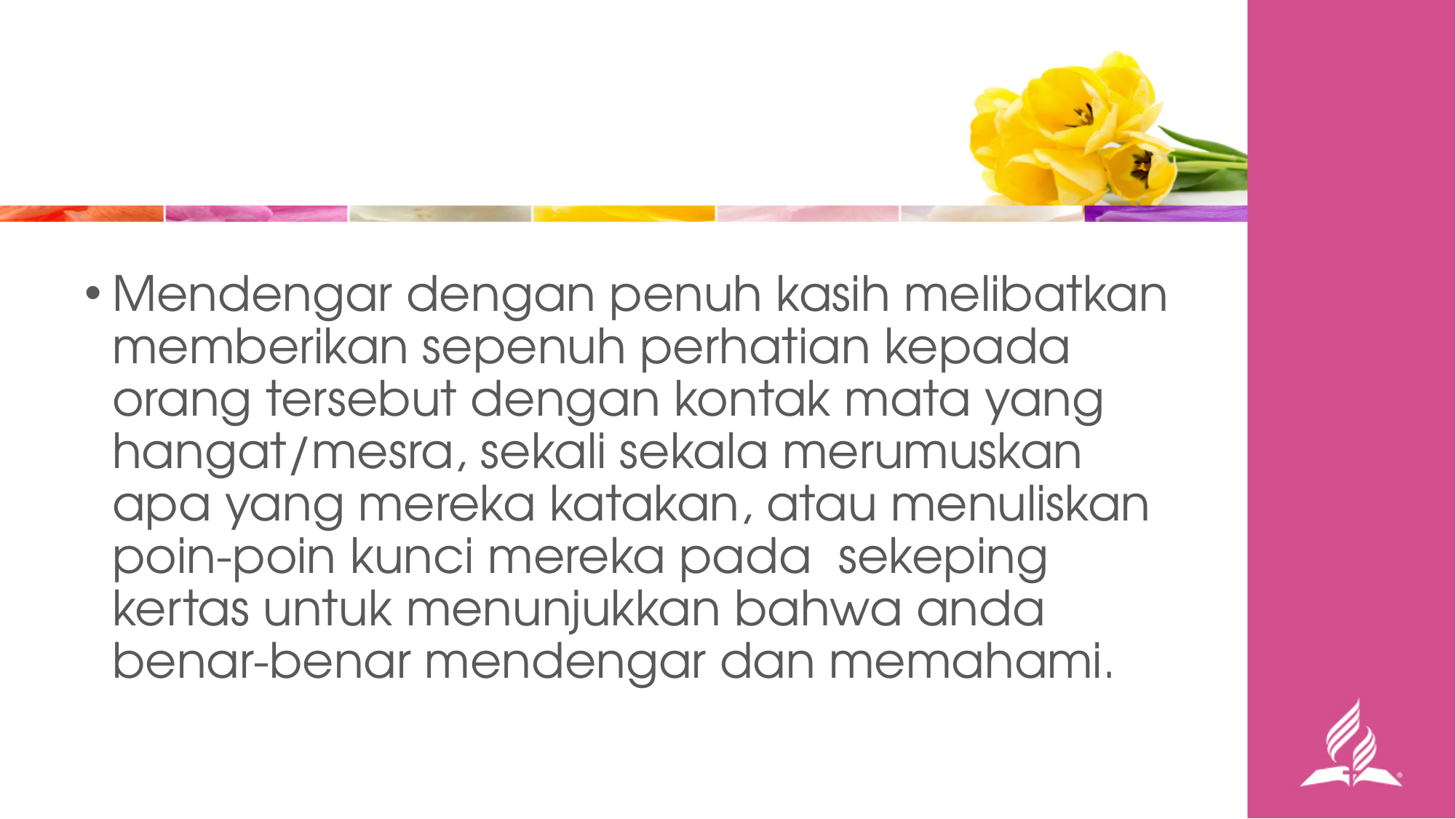

Mendengar dengan penuh kasih melibatkan memberikan sepenuh perhatian kepada orang tersebut dengan kontak mata yang hangat/mesra, sekali sekala merumuskan  apa yang mereka katakan, atau menuliskan poin-poin kunci mereka pada  sekeping kertas untuk menunjukkan bahwa anda benar-benar mendengar dan memahami.